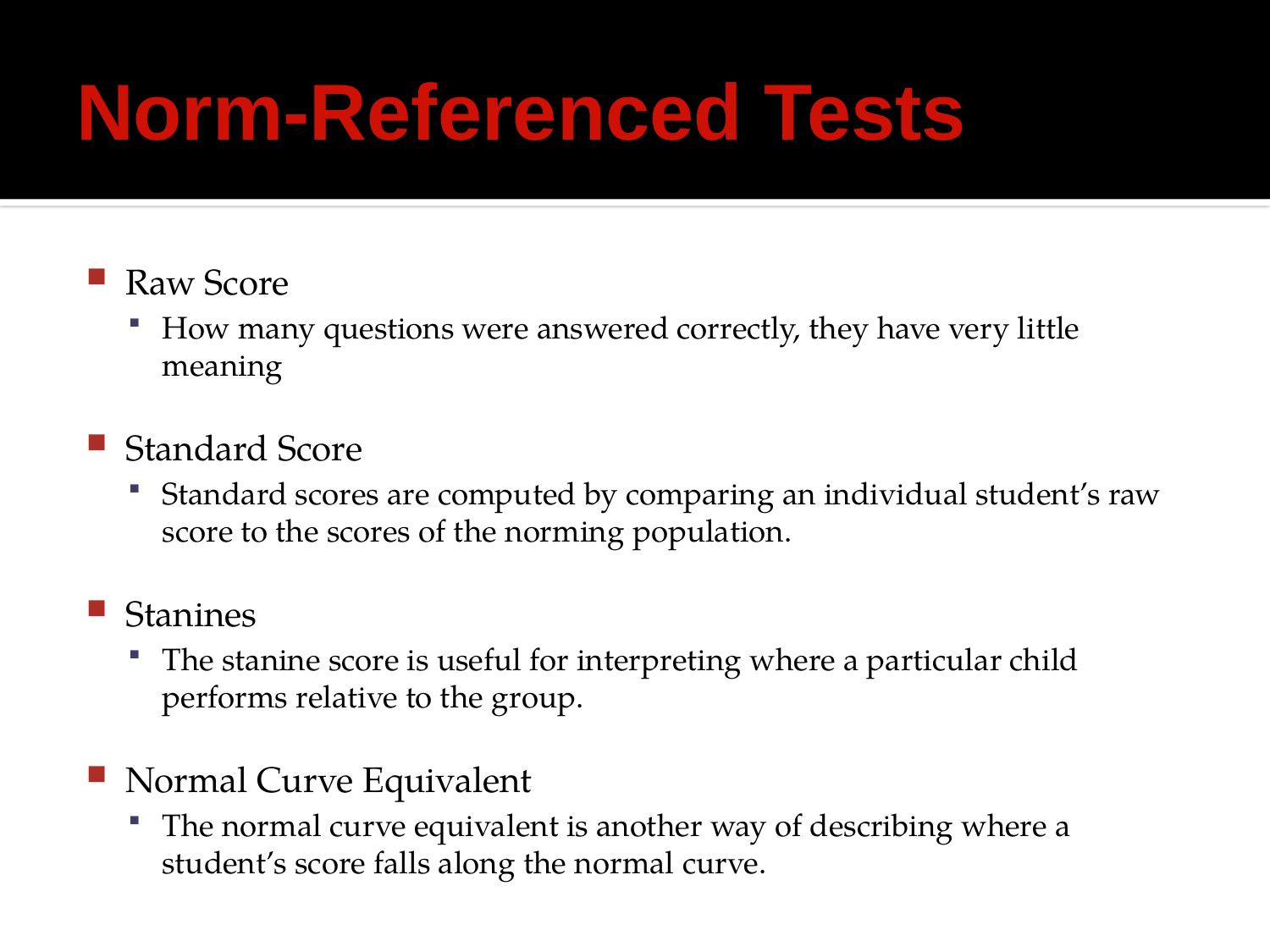

# Norm-Referenced Tests
Raw Score
How many questions were answered correctly, they have very little meaning

Standard Score
Standard scores are computed by comparing an individual student’s raw score to the scores of the norming population.

Stanines
The stanine score is useful for interpreting where a particular child performs relative to the group.

Normal Curve Equivalent
The normal curve equivalent is another way of describing where a student’s score falls along the normal curve.